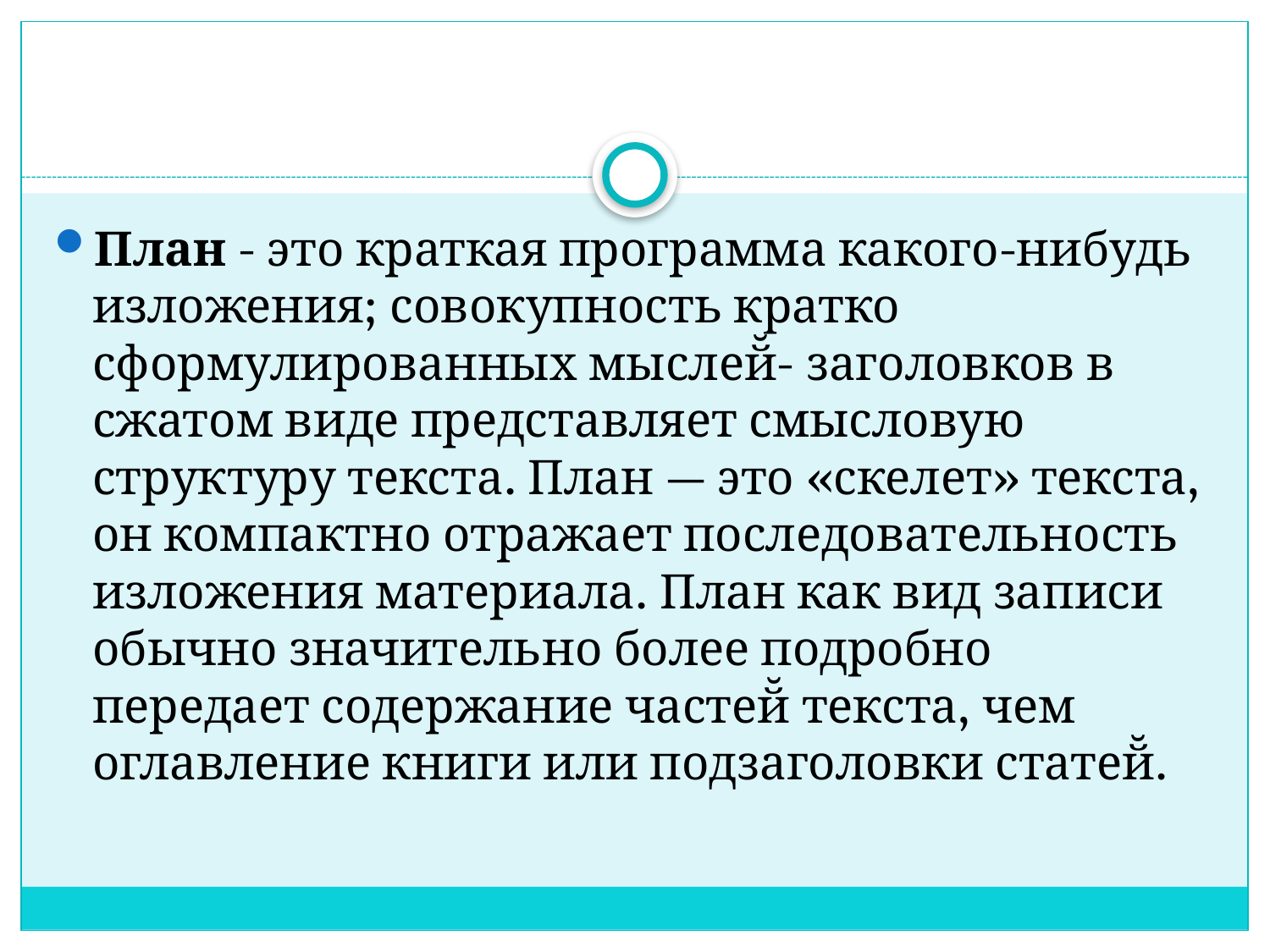

#
План - это краткая программа какого-нибудь изложения; совокупность кратко сформулированных мыслей̆- заголовков в сжатом виде представляет смысловую структуру текста. План — это «скелет» текста, он компактно отражает последовательность изложения материала. План как вид записи обычно значительно более подробно передает содержание частей̆ текста, чем оглавление книги или подзаголовки статей̆.